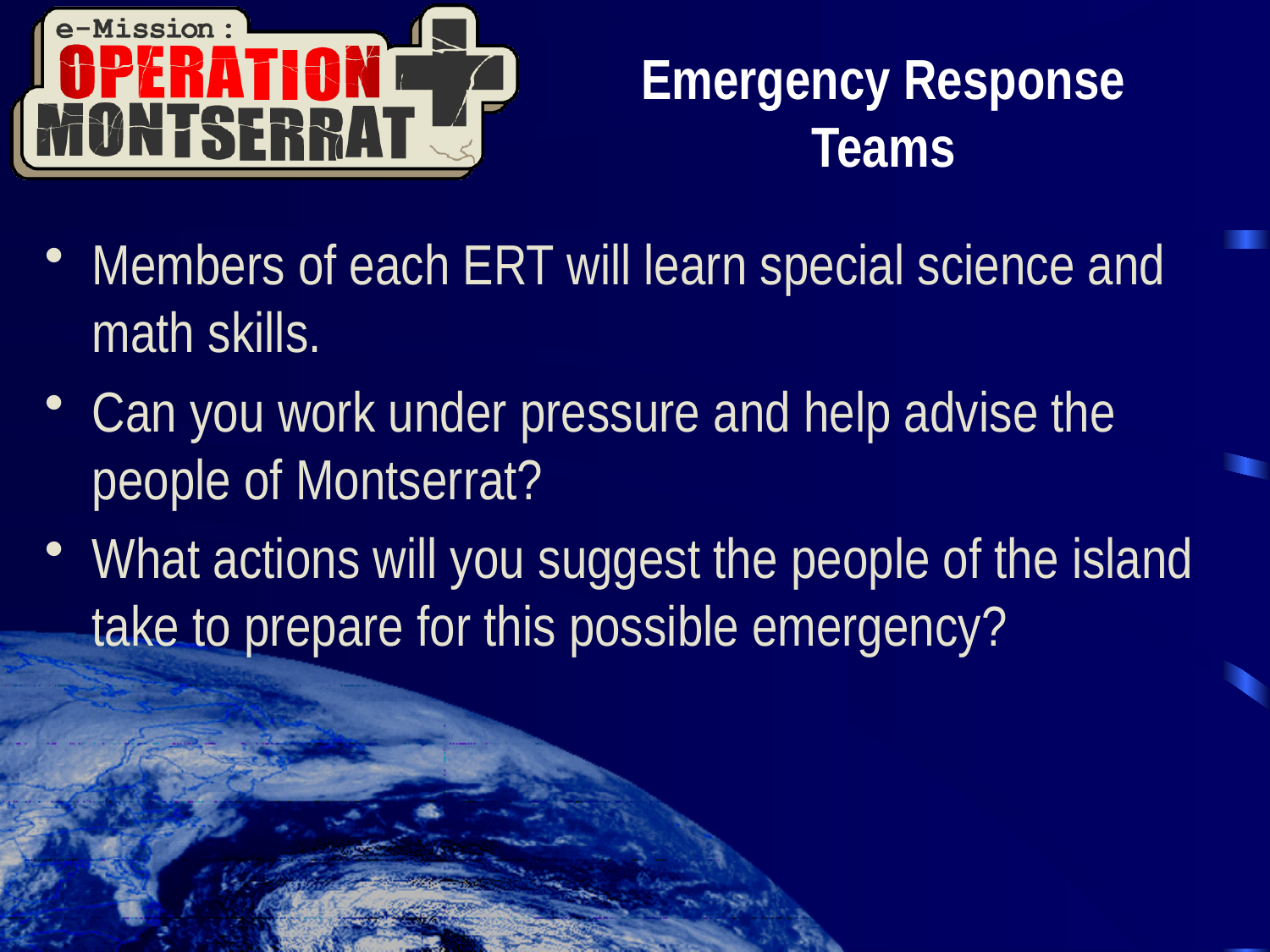

# Emergency Response Teams
Members of each ERT will learn special science and math skills.
Can you work under pressure and help advise the people of Montserrat?
What actions will you suggest the people of the island take to prepare for this possible emergency?